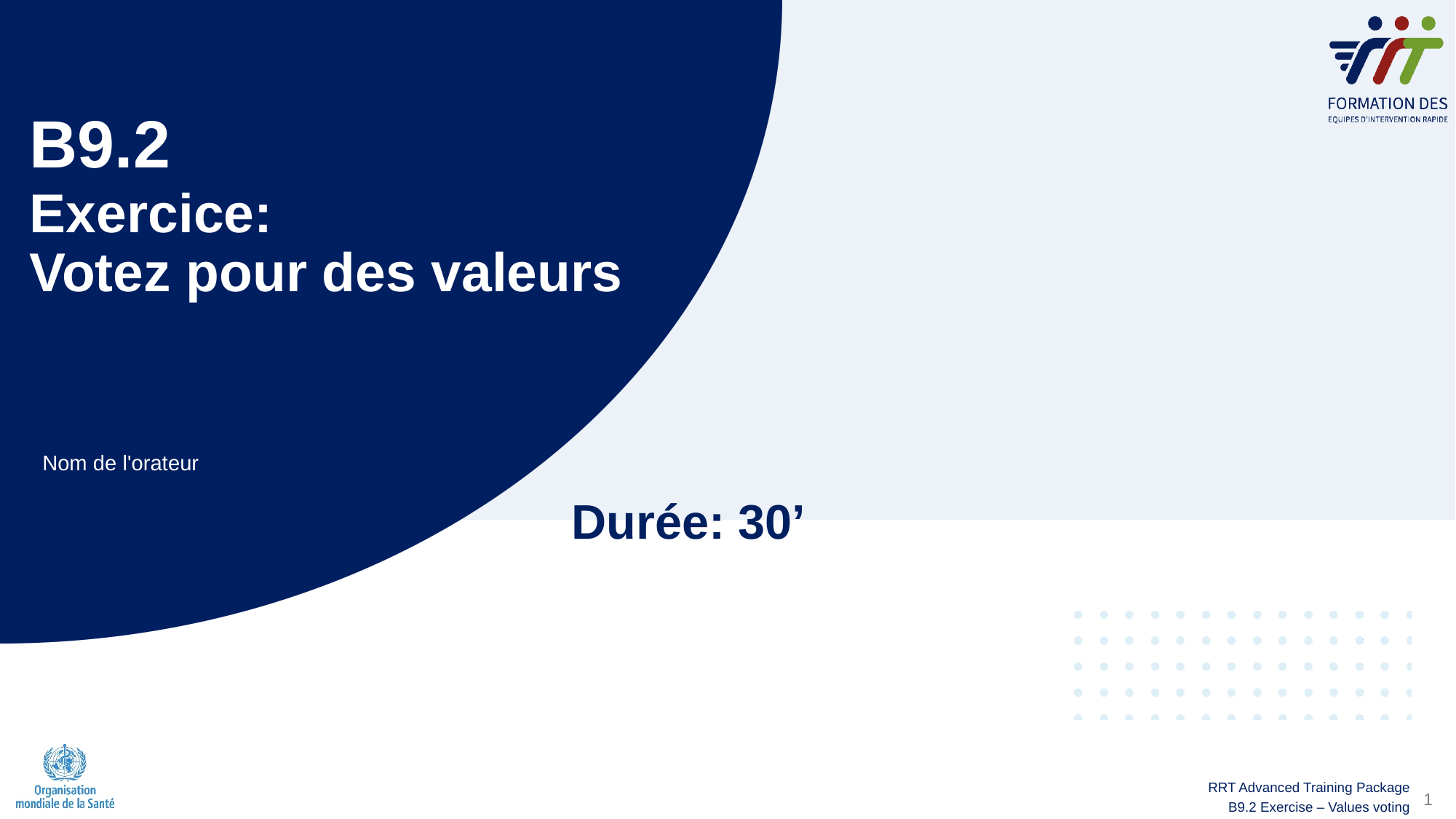

B9.2
# Exercice: Votez pour des valeurs
Nom de l'orateur
Durée: 30’